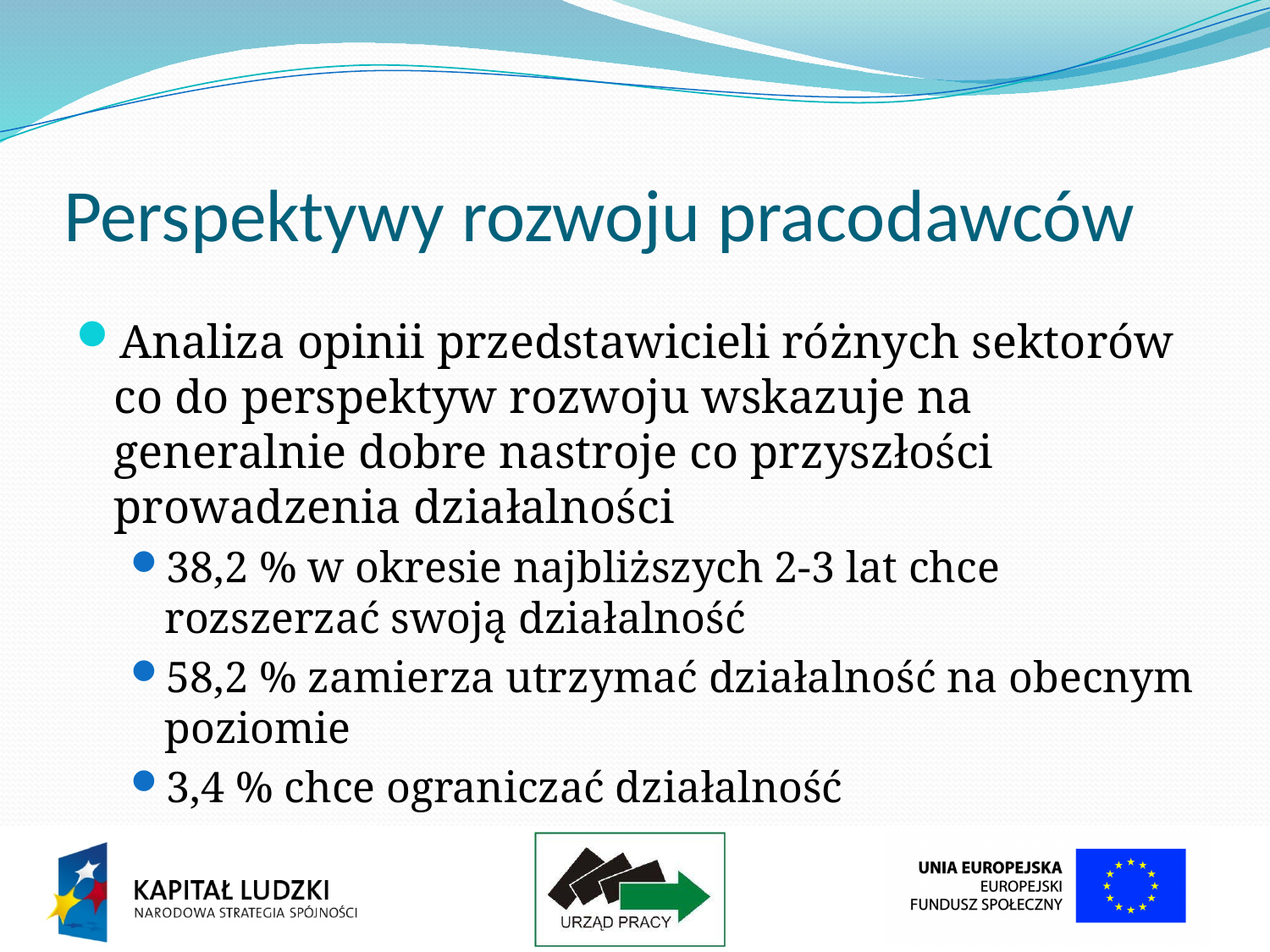

# Perspektywy rozwoju pracodawców
Analiza opinii przedstawicieli różnych sektorów co do perspektyw rozwoju wskazuje na generalnie dobre nastroje co przyszłości prowadzenia działalności
38,2 % w okresie najbliższych 2-3 lat chce rozszerzać swoją działalność
58,2 % zamierza utrzymać działalność na obecnym poziomie
3,4 % chce ograniczać działalność